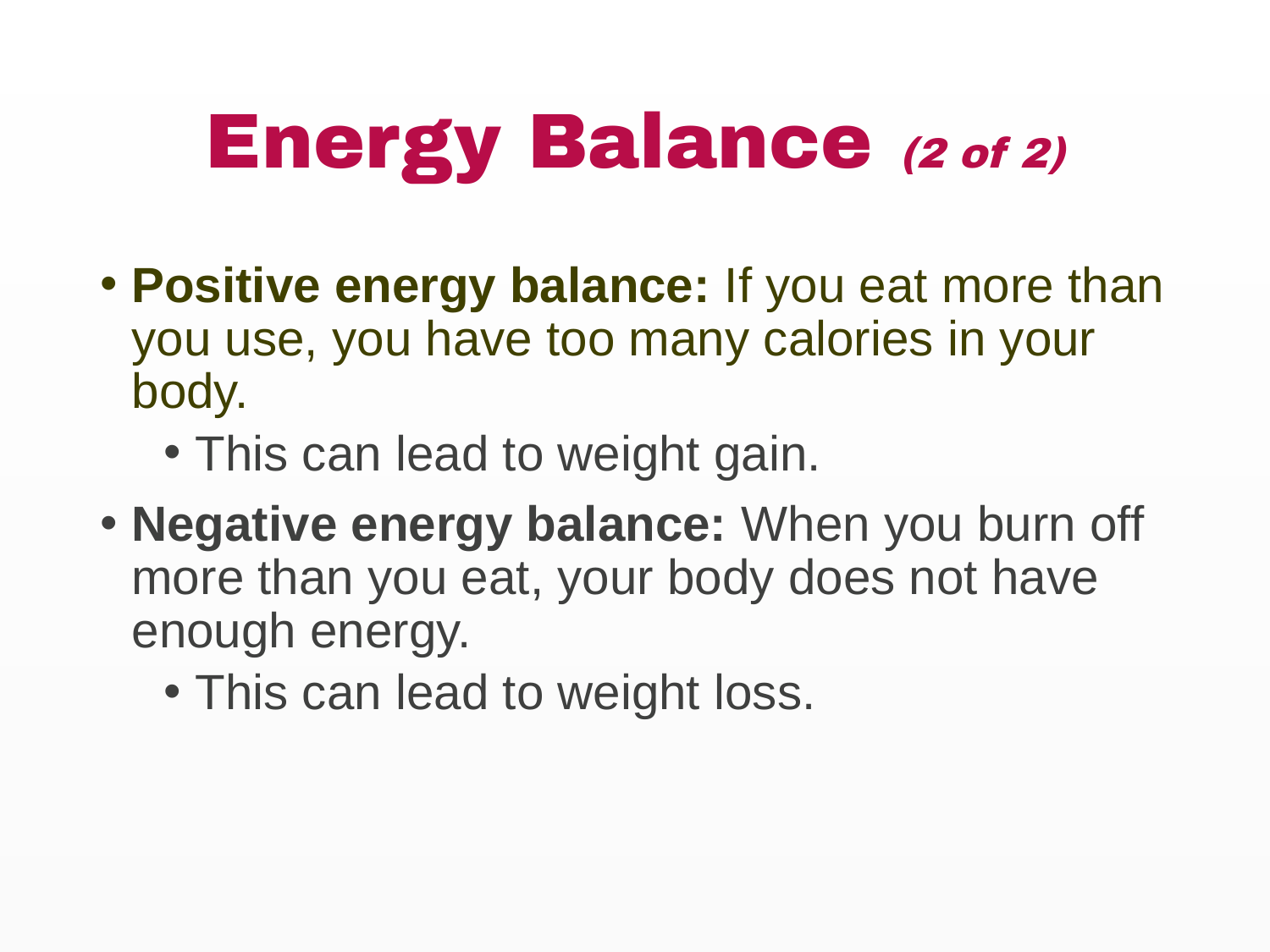

# Energy Balance (2 of 2)
Positive energy balance: If you eat more than you use, you have too many calories in your body.
This can lead to weight gain.
Negative energy balance: When you burn off more than you eat, your body does not have enough energy.
This can lead to weight loss.